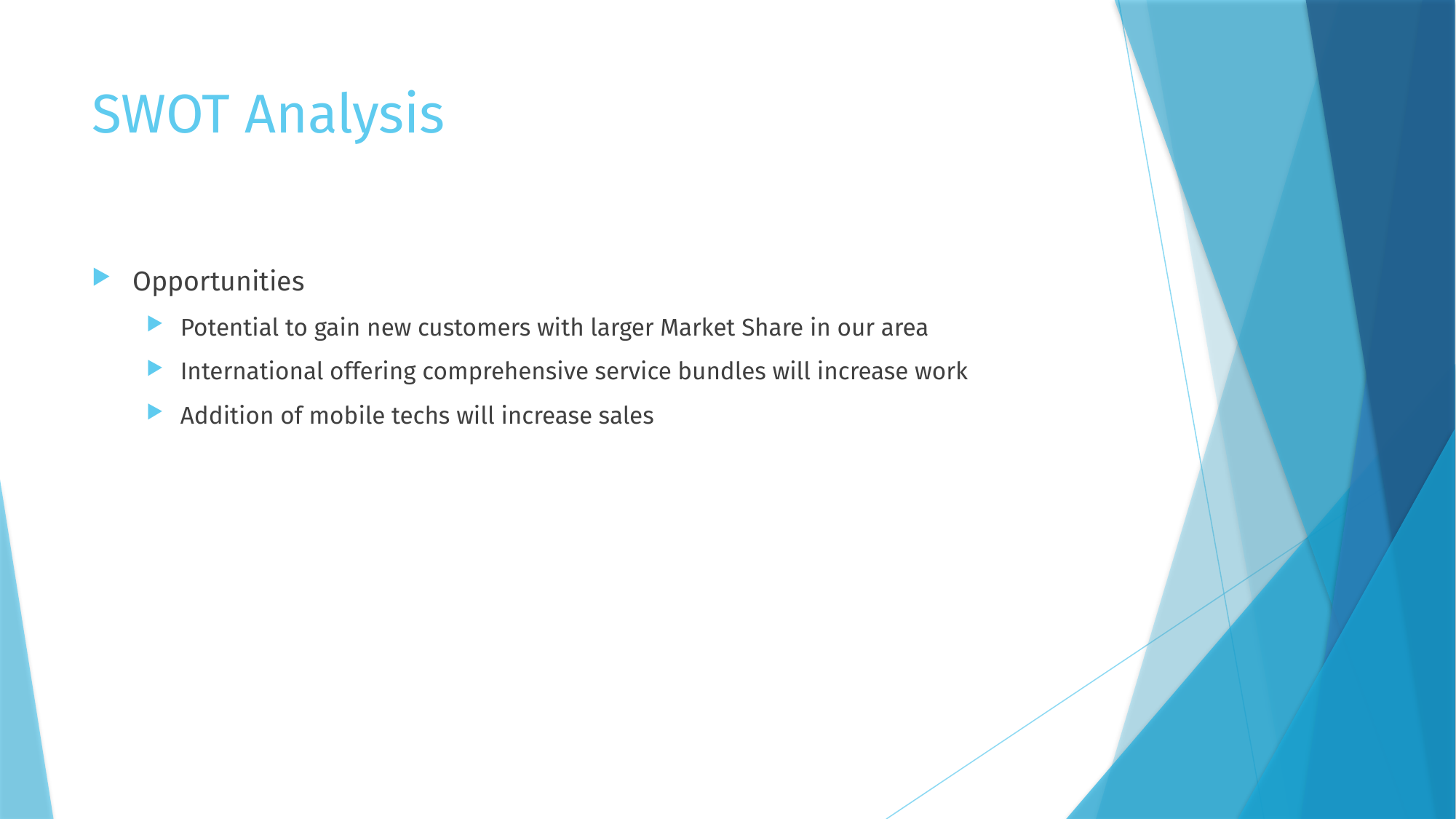

# SWOT Analysis
Opportunities
Potential to gain new customers with larger Market Share in our area
International offering comprehensive service bundles will increase work
Addition of mobile techs will increase sales